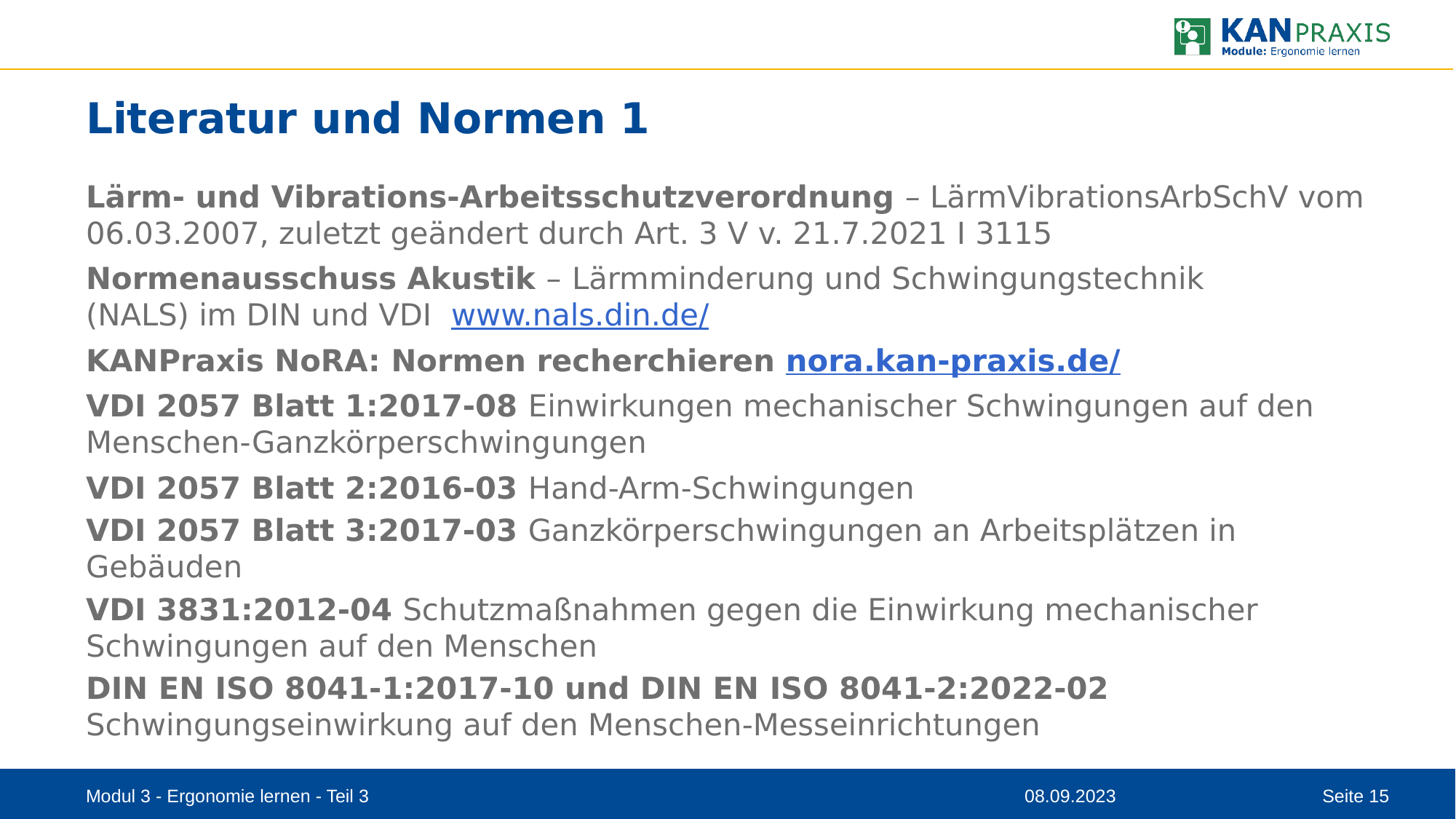

# Literatur und Normen 1
Lärm- und Vibrations-Arbeitsschutzverordnung – LärmVibrationsArbSchV vom 06.03.2007, zuletzt geändert durch Art. 3 V v. 21.7.2021 I 3115
Normenausschuss Akustik – Lärmminderung und Schwingungstechnik
(NALS) im DIN und VDI  www.nals.din.de/
KANPraxis NoRA: Normen recherchieren nora.kan-praxis.de/
VDI 2057 Blatt 1:2017-08 Einwirkungen mechanischer Schwingungen auf den Menschen-Ganzkörperschwingungen
VDI 2057 Blatt 2:2016-03 Hand-Arm-Schwingungen
VDI 2057 Blatt 3:2017-03 Ganzkörperschwingungen an Arbeitsplätzen in Gebäuden
VDI 3831:2012-04 Schutzmaßnahmen gegen die Einwirkung mechanischer Schwingungen auf den Menschen
DIN EN ISO 8041-1:2017-10 und DIN EN ISO 8041-2:2022-02 Schwingungseinwirkung auf den Menschen-Messeinrichtungen

Modul 3 - Ergonomie lernen - Teil 3
08.09.2023
Seite 15